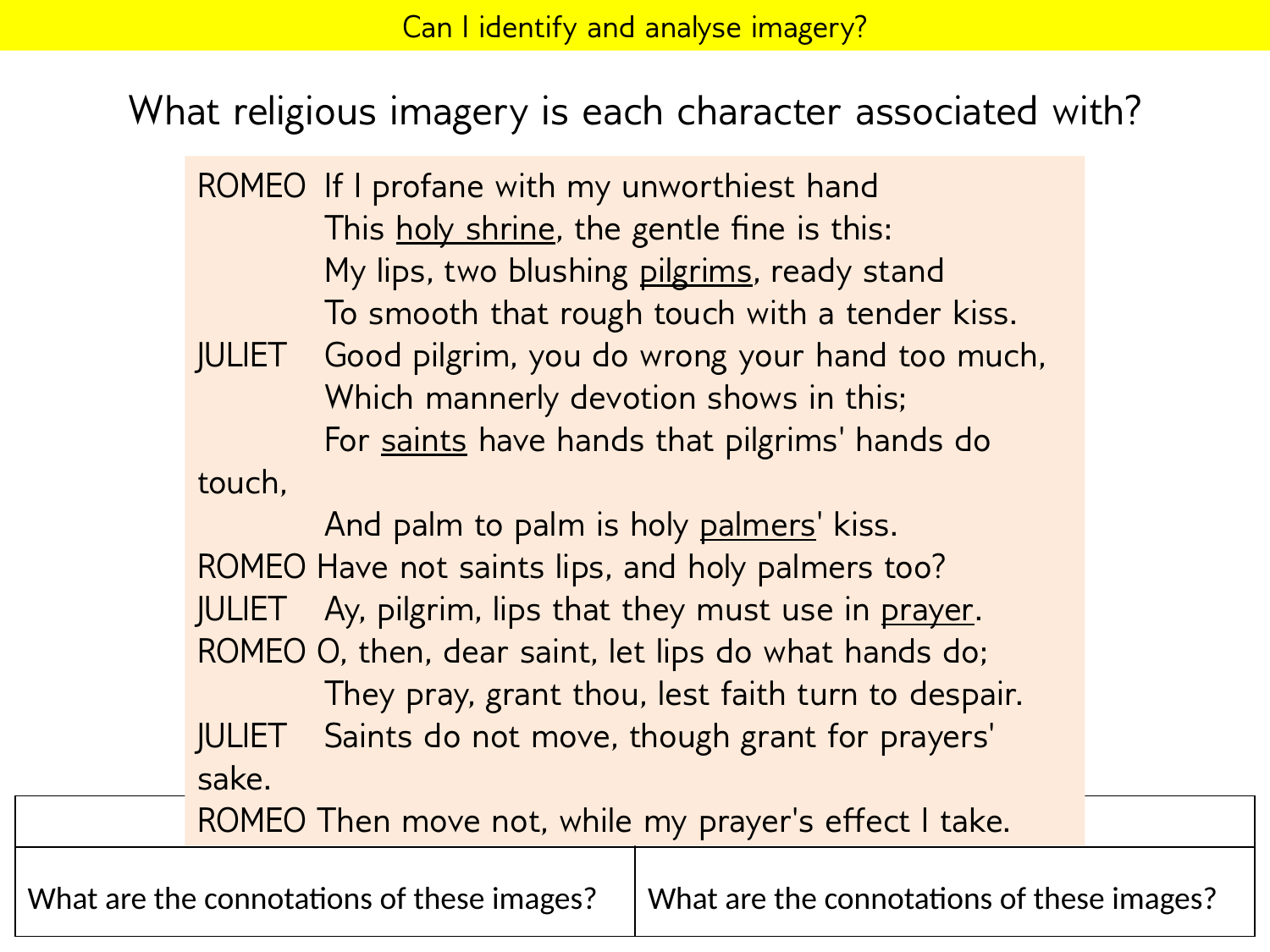

Can I identify and analyse imagery?
What religious imagery is each character associated with?
ROMEO	If I profane with my unworthiest hand
	This holy shrine, the gentle fine is this:
	My lips, two blushing pilgrims, ready stand
	To smooth that rough touch with a tender kiss.
JULIET 	Good pilgrim, you do wrong your hand too much,
	Which mannerly devotion shows in this;
	For saints have hands that pilgrims' hands do touch,
	And palm to palm is holy palmers' kiss.
ROMEO Have not saints lips, and holy palmers too?
JULIET 	Ay, pilgrim, lips that they must use in prayer.
ROMEO O, then, dear saint, let lips do what hands do;
	They pray, grant thou, lest faith turn to despair.
JULIET 	Saints do not move, though grant for prayers' sake.
ROMEO Then move not, while my prayer's effect I take.
| Romeo | Juliet |
| --- | --- |
| What are the connotations of these images? | What are the connotations of these images? |